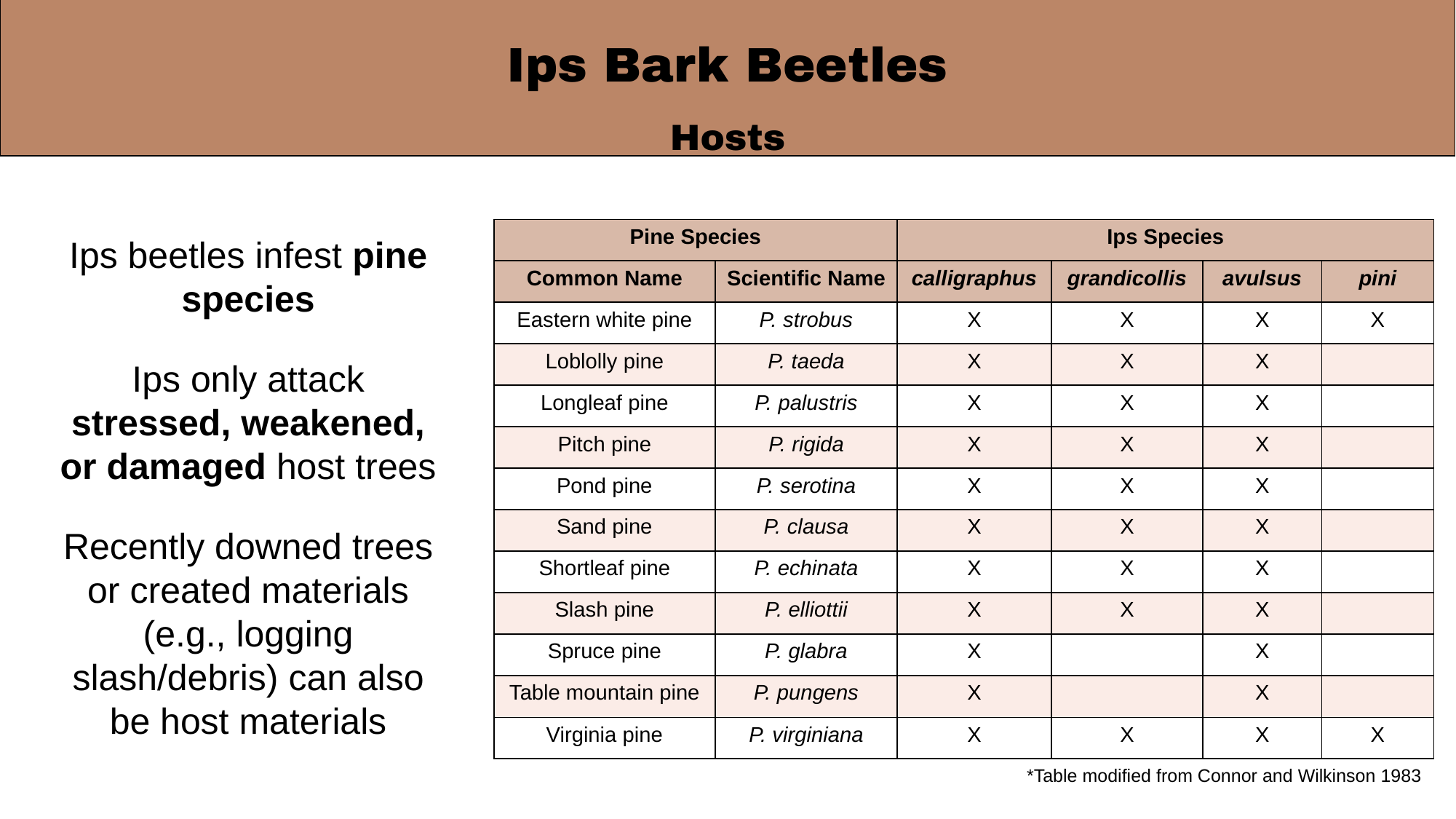

Ips Bark Beetles
Hosts
| Pine Species |  | Ips Species |  |  |  |
| --- | --- | --- | --- | --- | --- |
| Common Name | Scientific Name | calligraphus | grandicollis | avulsus | pini |
| Eastern white pine | P. strobus | X | X | X | X |
| Loblolly pine | P. taeda | X | X | X |  |
| Longleaf pine | P. palustris | X | X | X |  |
| Pitch pine | P. rigida | X | X | X |  |
| Pond pine | P. serotina | X | X | X |  |
| Sand pine | P. clausa | X | X | X |  |
| Shortleaf pine | P. echinata | X | X | X |  |
| Slash pine | P. elliottii | X | X | X |  |
| Spruce pine | P. glabra | X |  | X |  |
| Table mountain pine | P. pungens | X |  | X |  |
| Virginia pine | P. virginiana | X | X | X | X |
Ips beetles infest pine species
Ips only attack stressed, weakened, or damaged host trees
Recently downed trees or created materials (e.g., logging slash/debris) can also be host materials
*Table modified from Connor and Wilkinson 1983